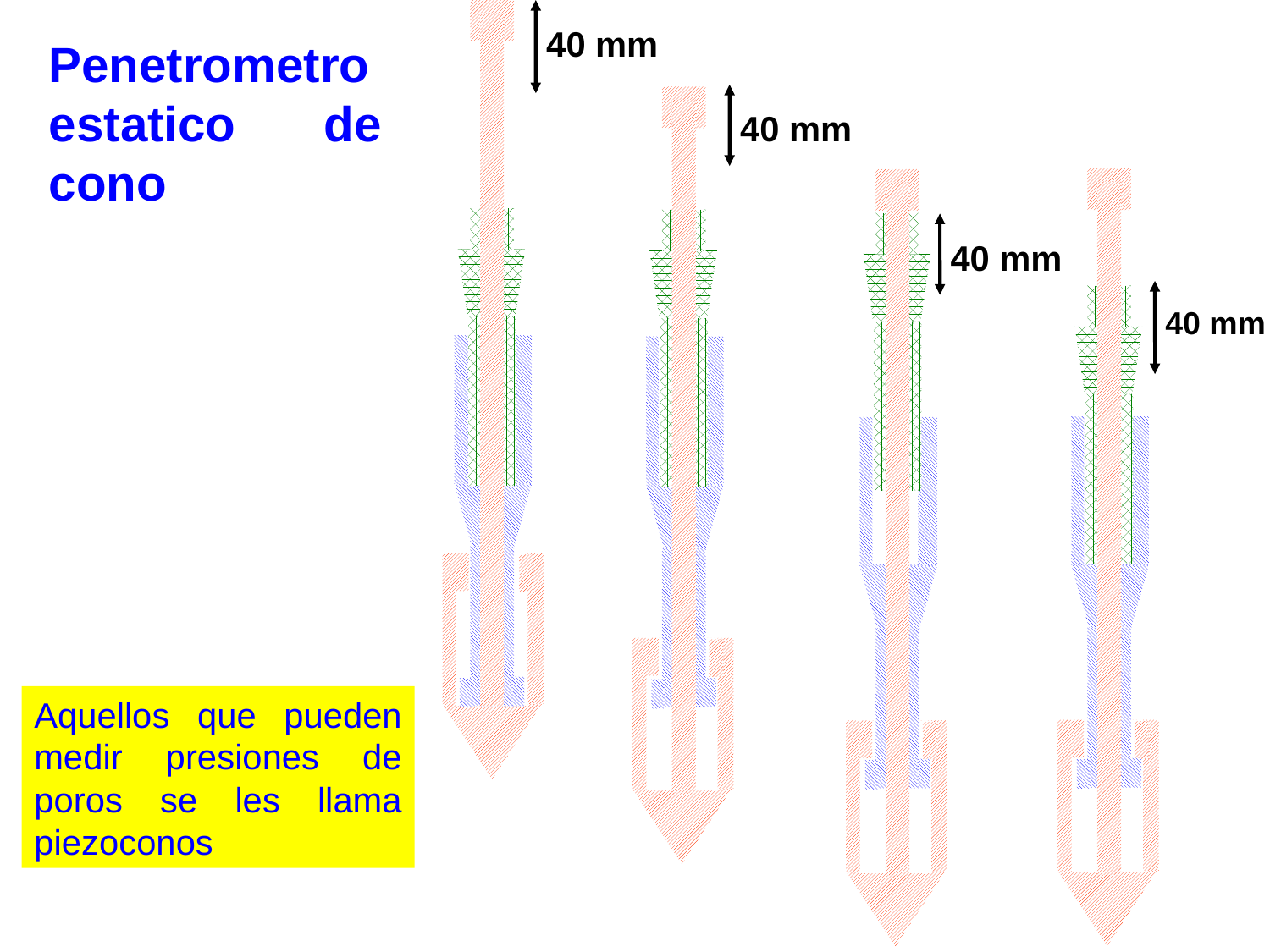

40 mm
Penetrometro estatico de cono

40 mm

40 mm

40 mm

Aquellos que pueden medir presiones de poros se les llama piezoconos